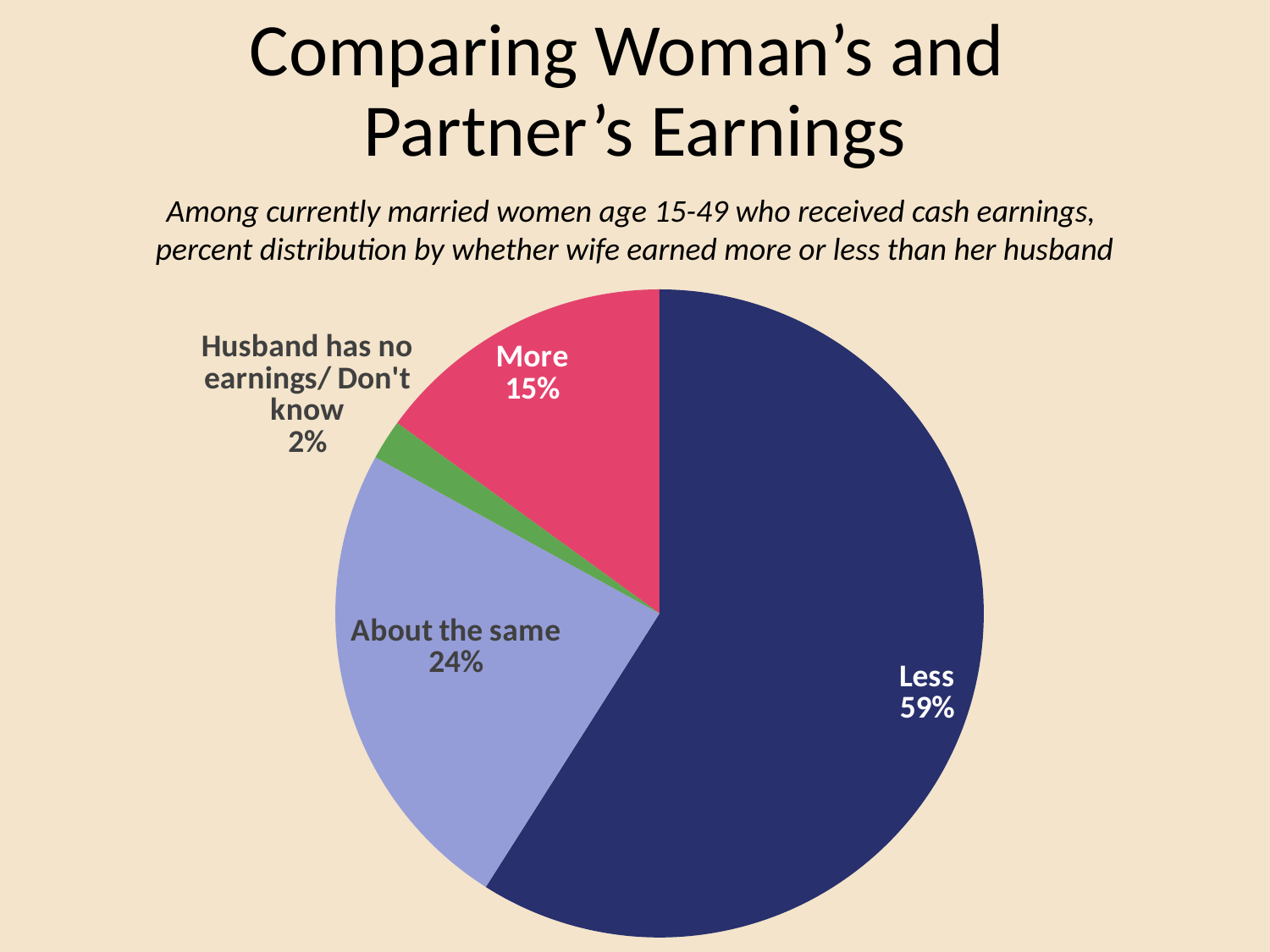

# Comparing Woman’s and Partner’s Earnings
Among currently married women age 15-49 who received cash earnings,
percent distribution by whether wife earned more or less than her husband

### Chart

| Category | Sales |
|---|---|
| More | 15.0 |
| Less | 59.0 |
| About the same | 24.0 |
| Husband has no earnings/ Don't know | 2.0 |